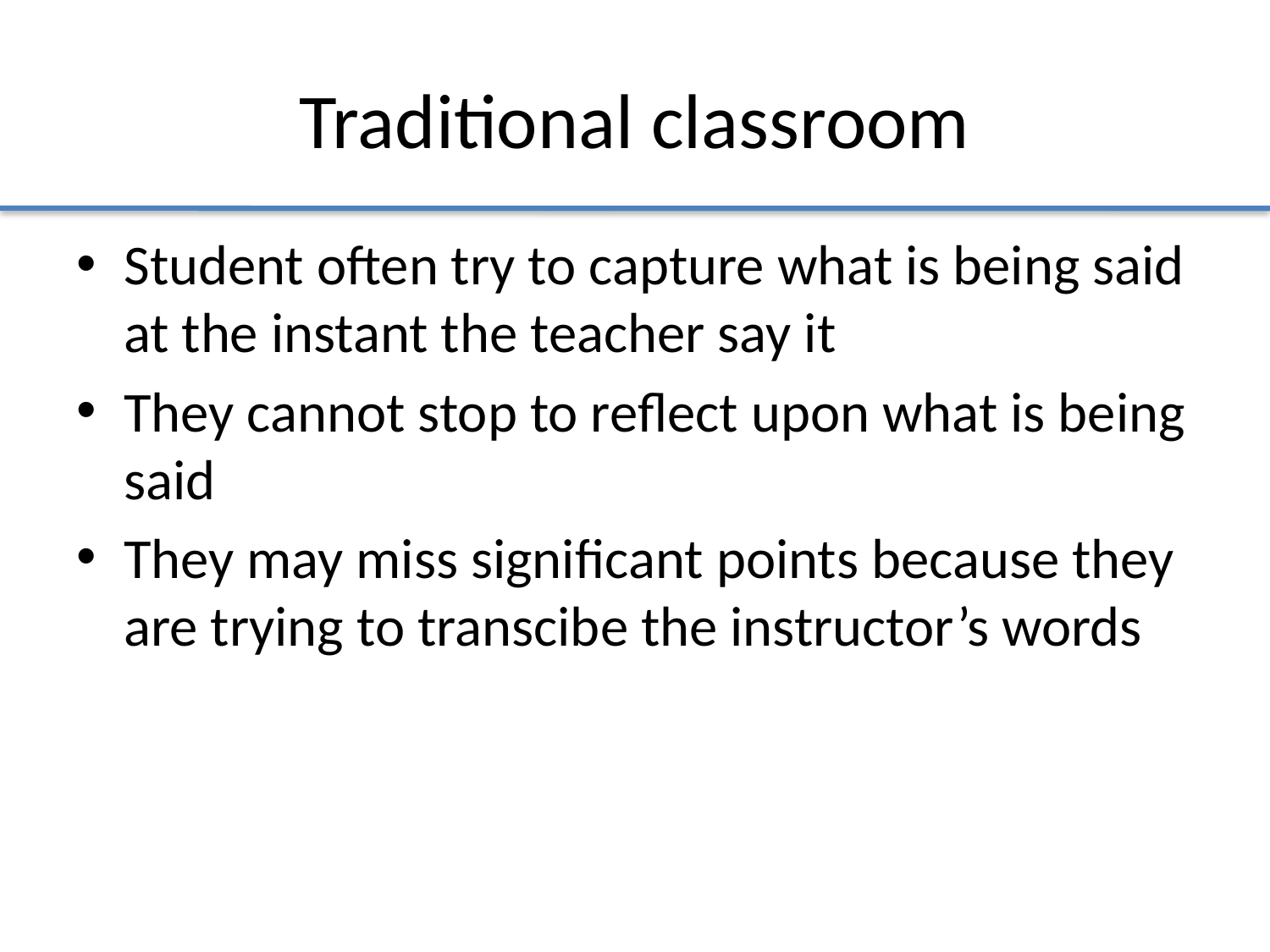

# Traditional classroom
Student often try to capture what is being said at the instant the teacher say it
They cannot stop to reflect upon what is being said
They may miss significant points because they are trying to transcibe the instructor’s words